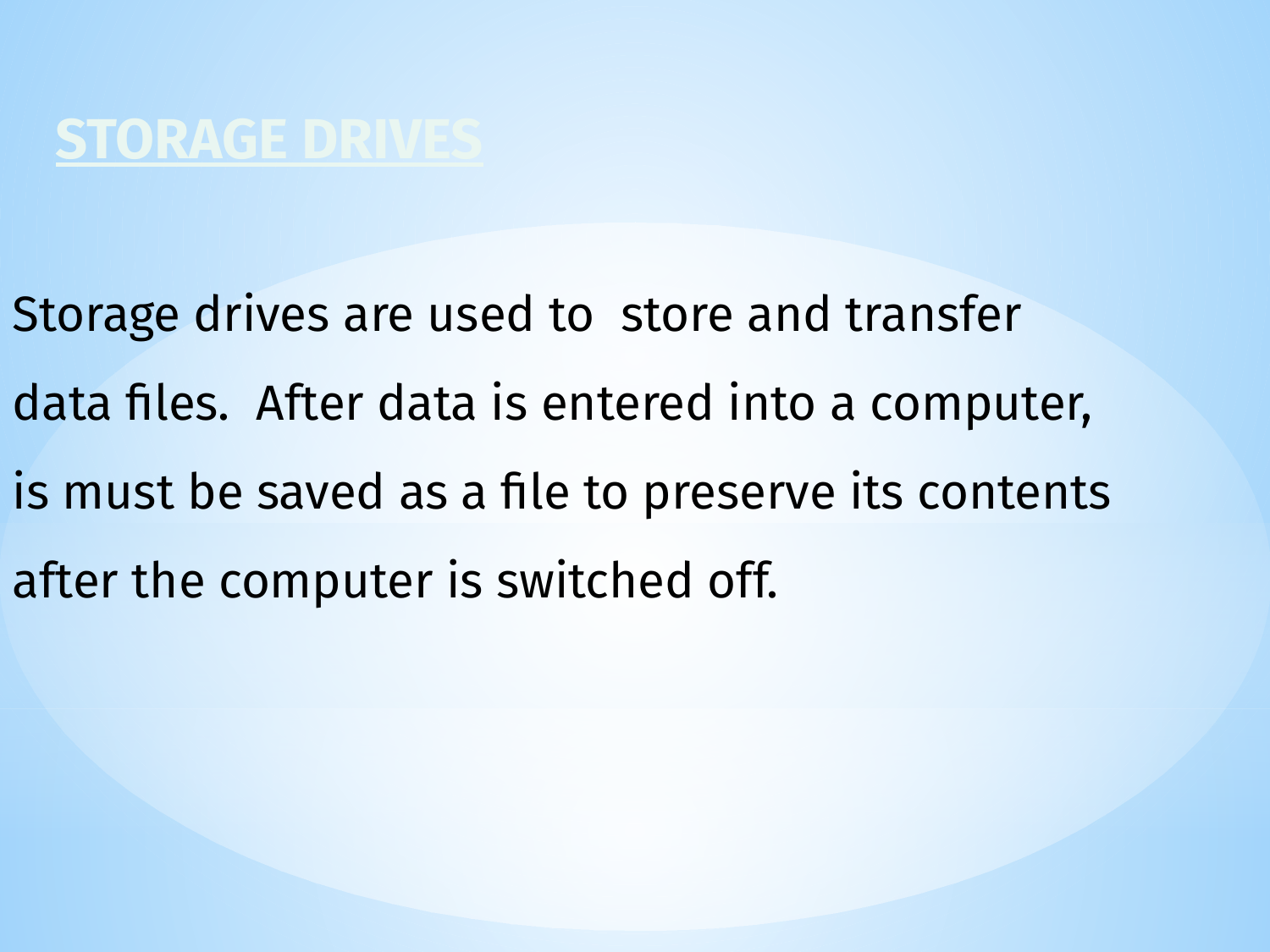

Storage drives
Storage drives are used to  store and transfer data files.  After data is entered into a computer, is must be saved as a file to preserve its contents after the computer is switched off.